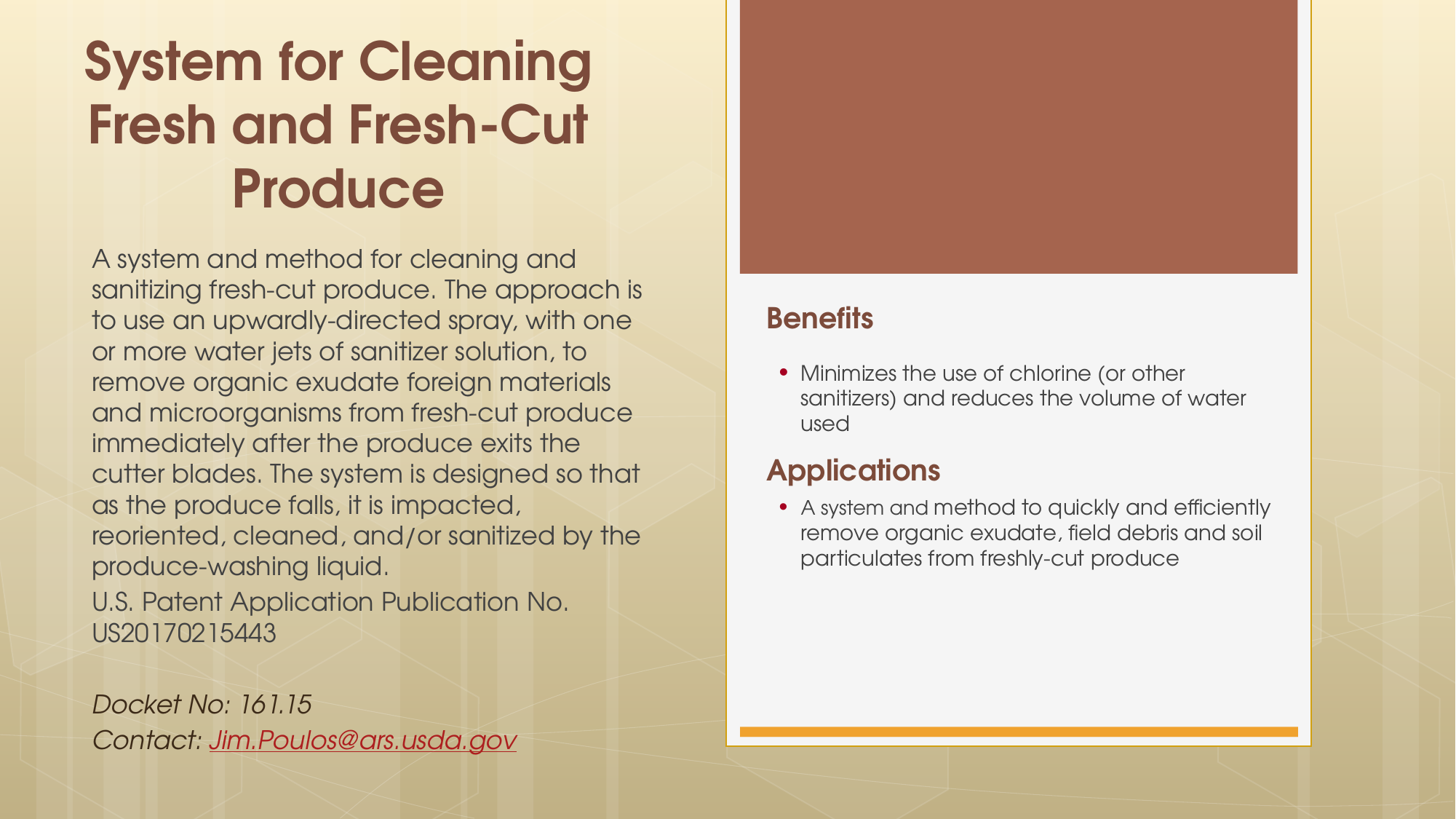

# System for Cleaning Fresh and Fresh-Cut Produce
A system and method for cleaning and sanitizing fresh-cut produce. The approach is to use an upwardly-directed spray, with one or more water jets of sanitizer solution, to remove organic exudate foreign materials and microorganisms from fresh-cut produce immediately after the produce exits the cutter blades. The system is designed so that as the produce falls, it is impacted, reoriented, cleaned, and/or sanitized by the produce-washing liquid.
U.S. Patent Application Publication No. US20170215443

Docket No: 161.15
Contact: Jim.Poulos@ars.usda.gov

Benefits

Minimizes the use of chlorine (or other sanitizers) and reduces the volume of water used

Applications

A system and method to quickly and efficiently remove organic exudate, field debris and soil particulates from freshly-cut produce